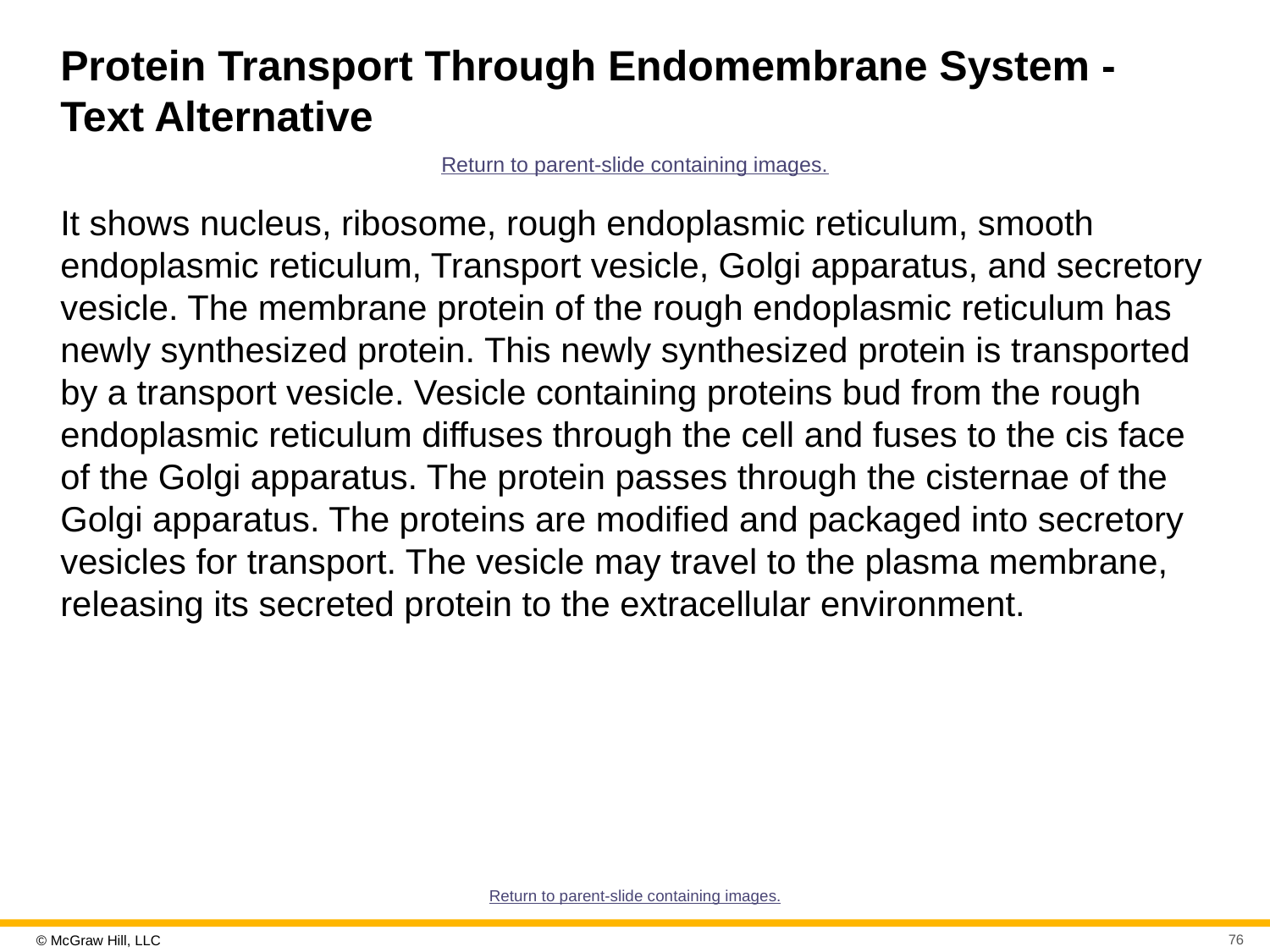

# Protein Transport Through Endomembrane System - Text Alternative
Return to parent-slide containing images.
It shows nucleus, ribosome, rough endoplasmic reticulum, smooth endoplasmic reticulum, Transport vesicle, Golgi apparatus, and secretory vesicle. The membrane protein of the rough endoplasmic reticulum has newly synthesized protein. This newly synthesized protein is transported by a transport vesicle. Vesicle containing proteins bud from the rough endoplasmic reticulum diffuses through the cell and fuses to the cis face of the Golgi apparatus. The protein passes through the cisternae of the Golgi apparatus. The proteins are modified and packaged into secretory vesicles for transport. The vesicle may travel to the plasma membrane, releasing its secreted protein to the extracellular environment.
Return to parent-slide containing images.
76